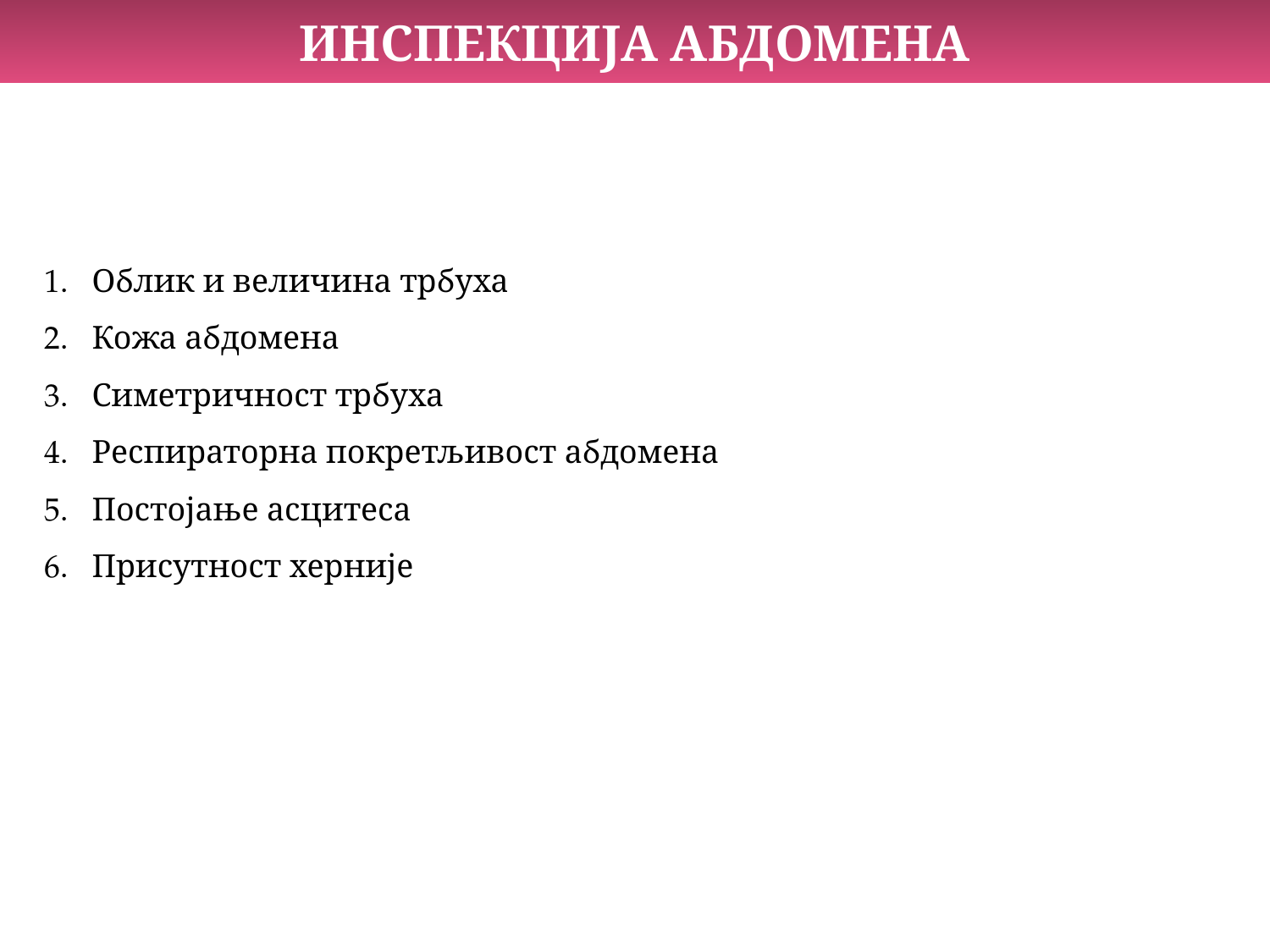

ИНСПЕКЦИЈА АБДОМЕНА
Облик и величина трбуха
Кожа абдомена
Симетричност трбуха
Респираторна покретљивост абдомена
Постојање асцитеса
Присутност херније